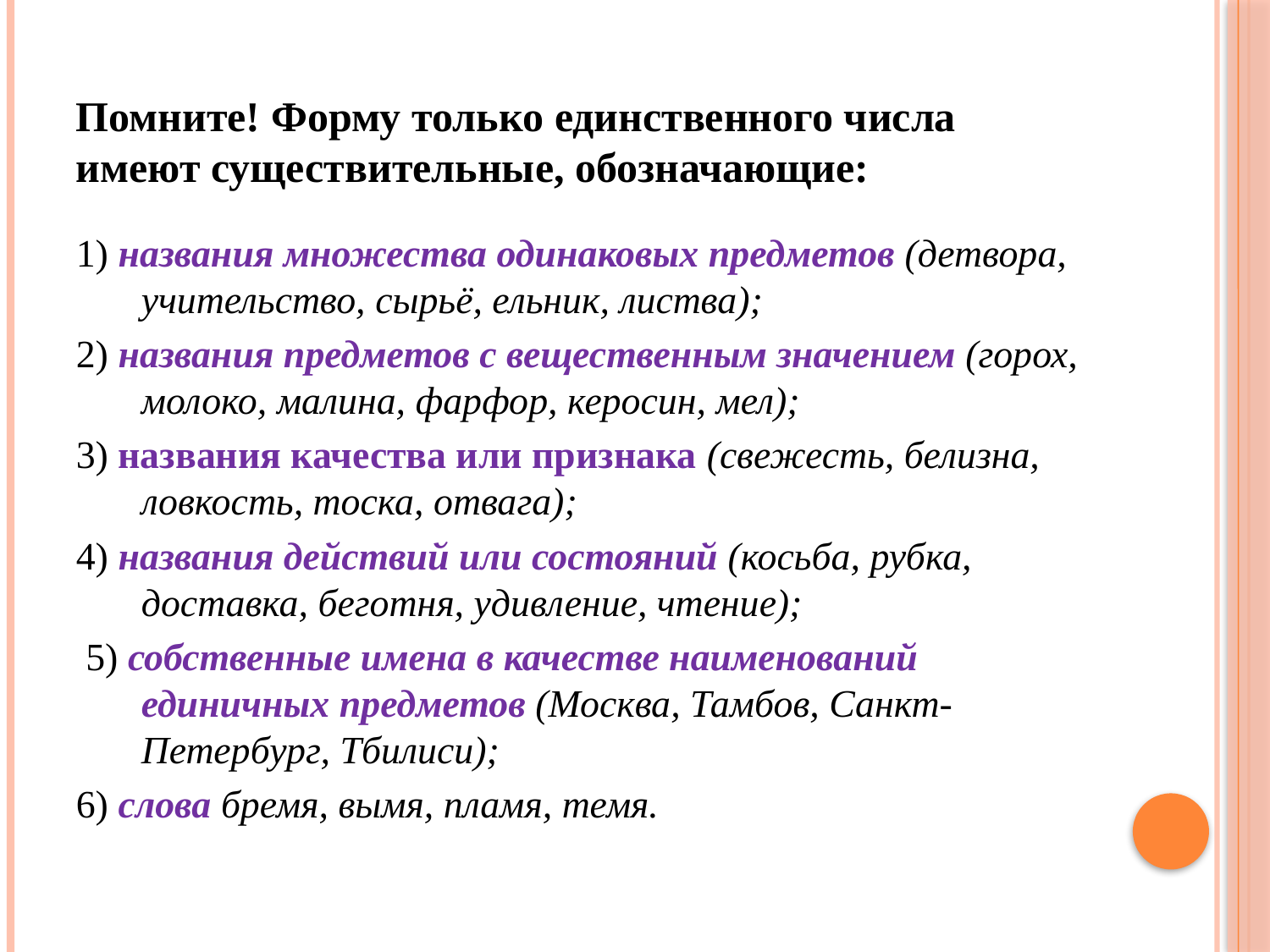

# Помните! Форму только единственного числа имеют существительные, обозначающие:
1) названия множества одинаковых предметов (детвора, учитель­ство, сырьё, ельник, листва);
2) названия предметов с вещественным значением (горох, молоко, малина, фарфор, керосин, мел);
3) названия качества или признака (све­жесть, белизна, ловкость, тоска, отвага);
4) названия действий или состояний (косьба, рубка, доставка, бегот­ня, удивление, чтение);
 5) собственные имена в качестве наименований единичных предметов (Москва, Тамбов, Санкт-Петербург, Тбилиси);
6) слова бремя, вымя, пламя, темя.